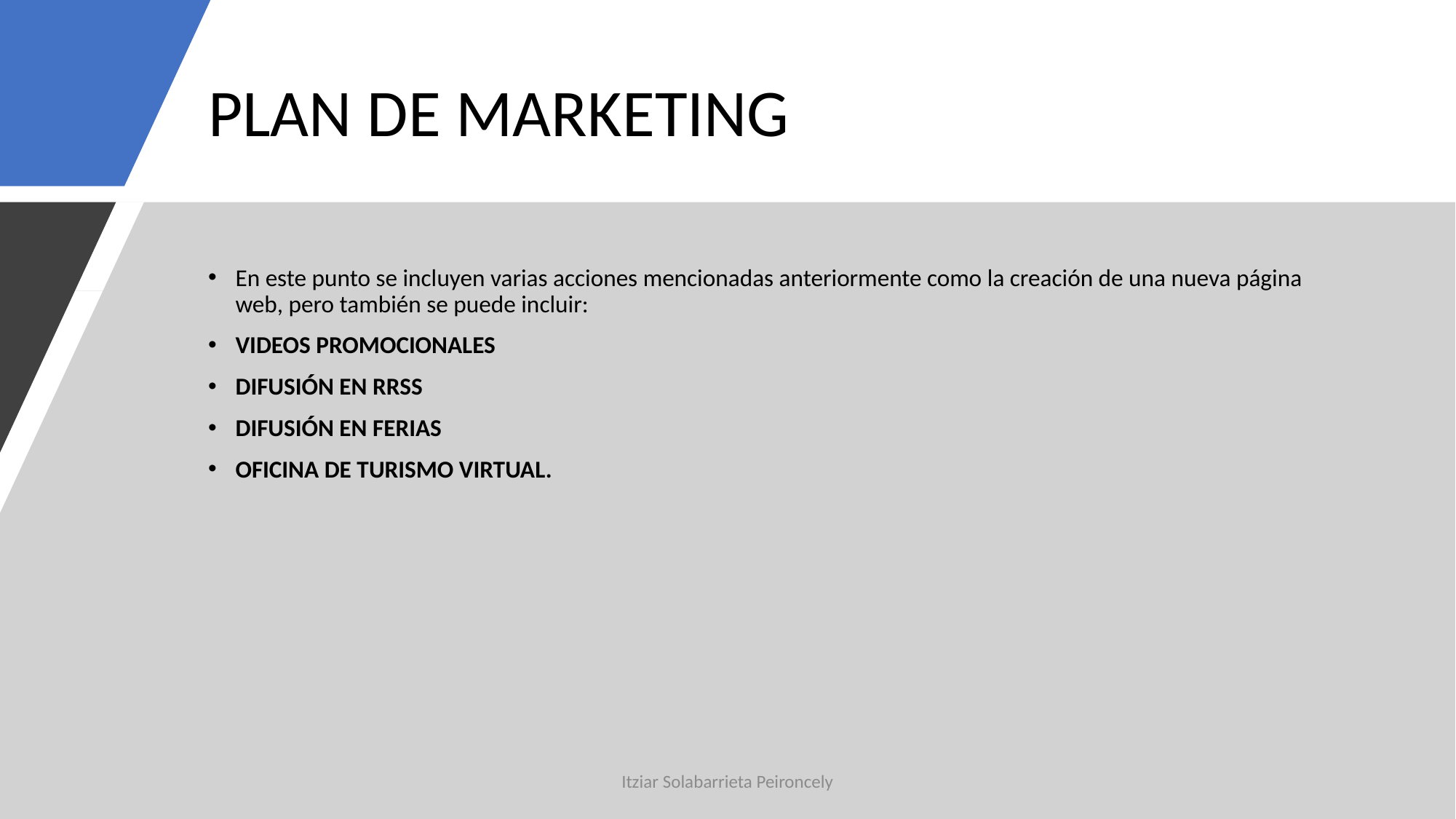

# PLAN DE MARKETING

En este punto se incluyen varias acciones mencionadas anteriormente como la creación de una nueva página web, pero también se puede incluir:
VIDEOS PROMOCIONALES
DIFUSIÓN EN RRSS
DIFUSIÓN EN FERIAS
OFICINA DE TURISMO VIRTUAL.
Itziar Solabarrieta Peironcely